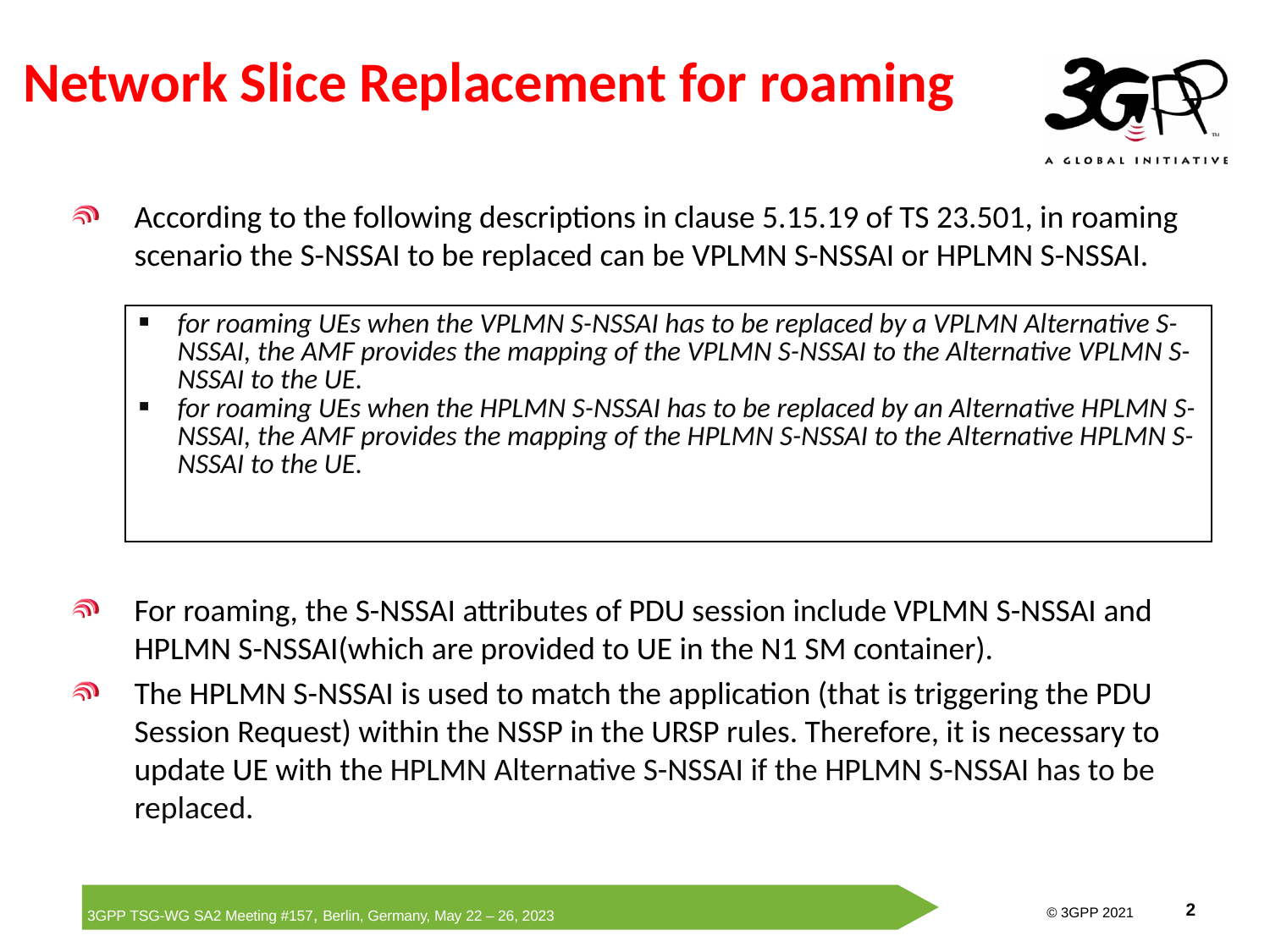

# Network Slice Replacement for roaming
According to the following descriptions in clause 5.15.19 of TS 23.501, in roaming scenario the S-NSSAI to be replaced can be VPLMN S-NSSAI or HPLMN S-NSSAI.

For roaming, the S-NSSAI attributes of PDU session include VPLMN S-NSSAI and HPLMN S-NSSAI(which are provided to UE in the N1 SM container).
The HPLMN S-NSSAI is used to match the application (that is triggering the PDU Session Request) within the NSSP in the URSP rules. Therefore, it is necessary to update UE with the HPLMN Alternative S-NSSAI if the HPLMN S-NSSAI has to be replaced.
| for roaming UEs when the VPLMN S-NSSAI has to be replaced by a VPLMN Alternative S-NSSAI, the AMF provides the mapping of the VPLMN S-NSSAI to the Alternative VPLMN S-NSSAI to the UE. for roaming UEs when the HPLMN S-NSSAI has to be replaced by an Alternative HPLMN S-NSSAI, the AMF provides the mapping of the HPLMN S-NSSAI to the Alternative HPLMN S-NSSAI to the UE. |
| --- |